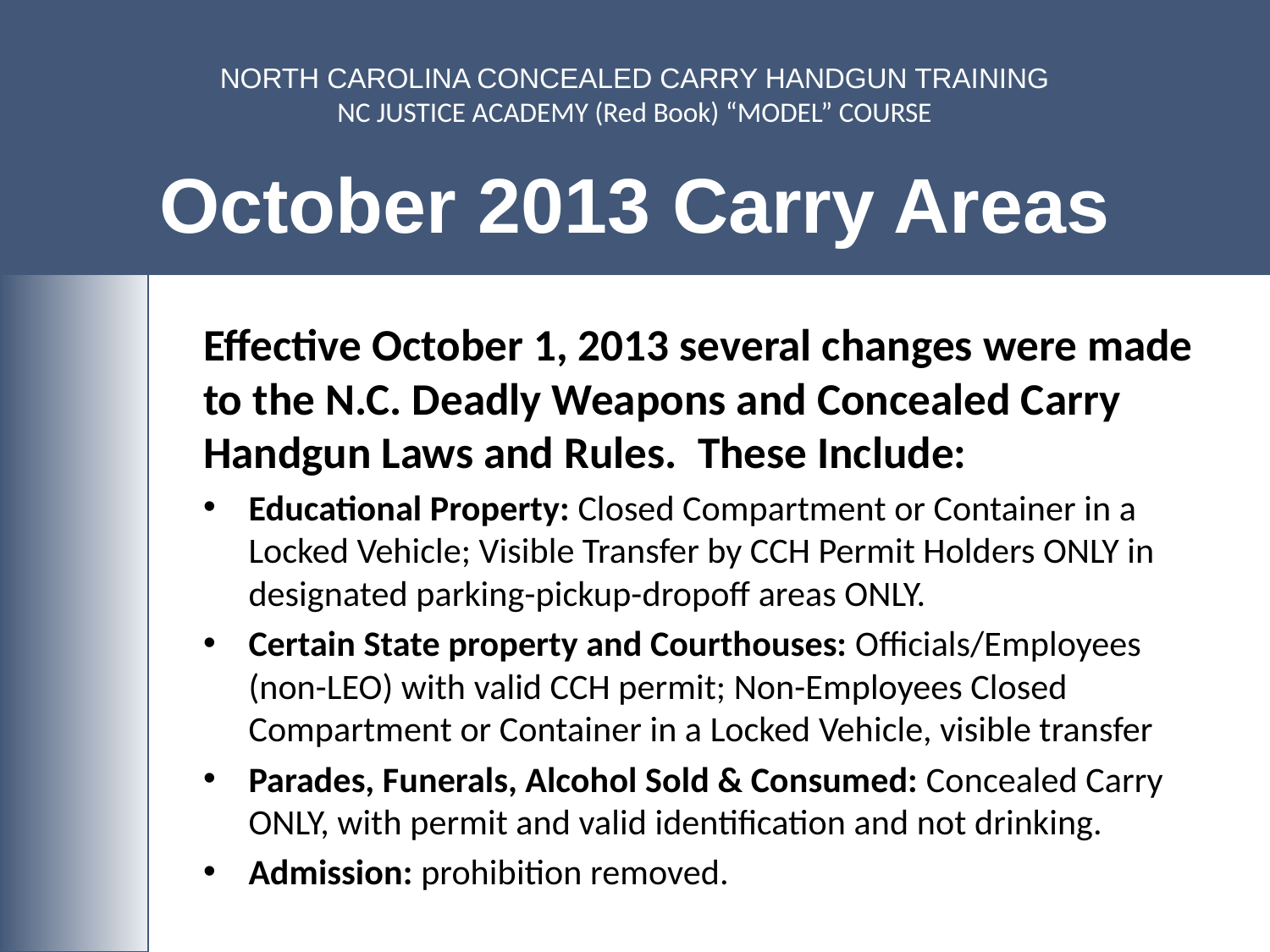

# NORTH CAROLINA CONCEALED CARRY HANDGUN TRAINING NC JUSTICE ACADEMY (Red Book) “MODEL” COURSE October 2013 Carry Areas

Effective October 1, 2013 several changes were made to the N.C. Deadly Weapons and Concealed Carry Handgun Laws and Rules.  These Include:
Educational Property: Closed Compartment or Container in a Locked Vehicle; Visible Transfer by CCH Permit Holders ONLY in designated parking-pickup-dropoff areas ONLY.
Certain State property and Courthouses: Officials/Employees (non-LEO) with valid CCH permit; Non-Employees Closed Compartment or Container in a Locked Vehicle, visible transfer
Parades, Funerals, Alcohol Sold & Consumed: Concealed Carry ONLY, with permit and valid identification and not drinking.
Admission: prohibition removed.